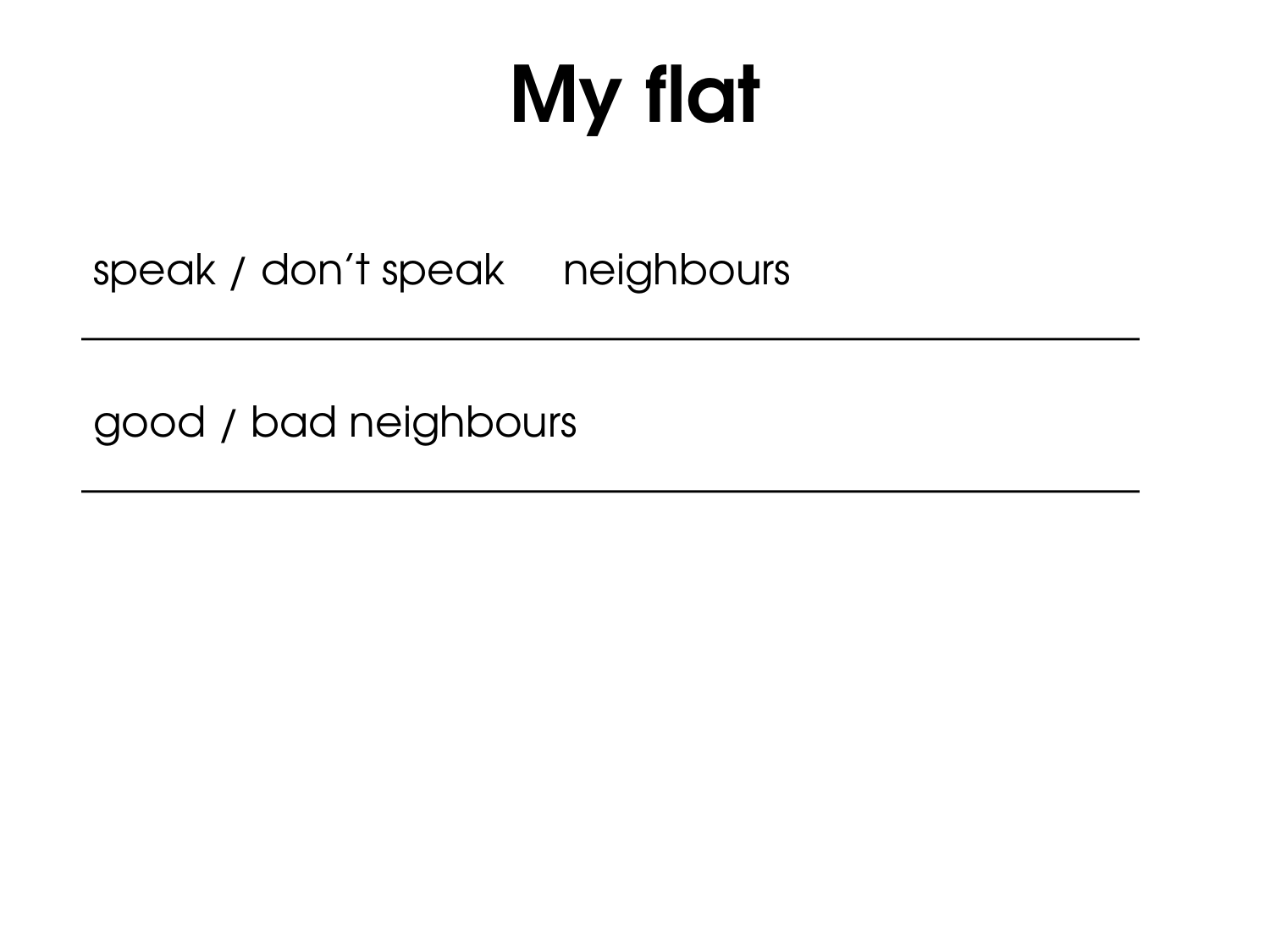

My flat
 speak / don’t speak     neighbours
__________________________________________________

 good / bad neighbours
__________________________________________________